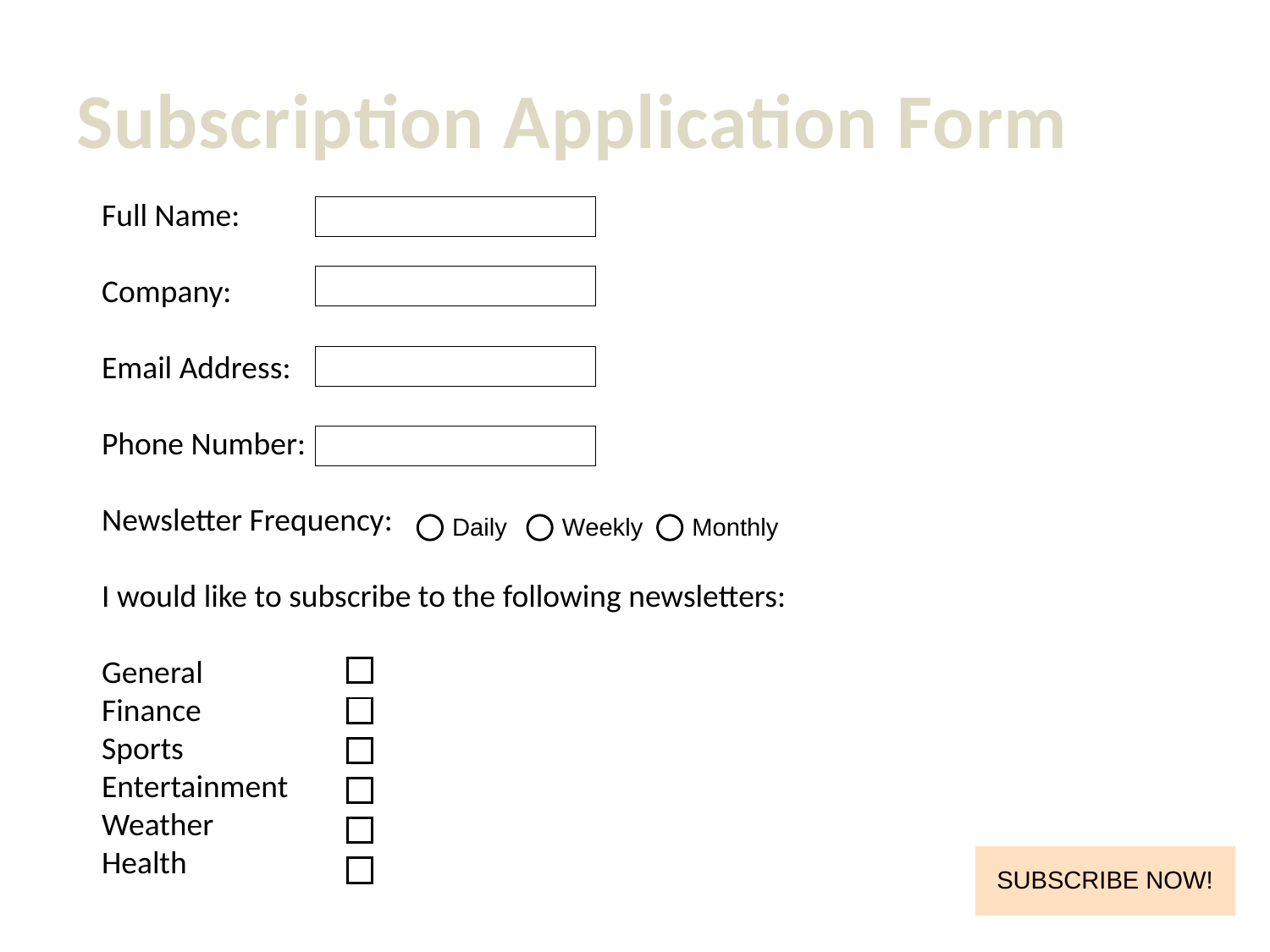

# Subscription Application Form
Full Name:

Company:

Email Address:

Phone Number:

Newsletter Frequency:

I would like to subscribe to the following newsletters:

General
Finance
Sports
Entertainment
Weather
Health